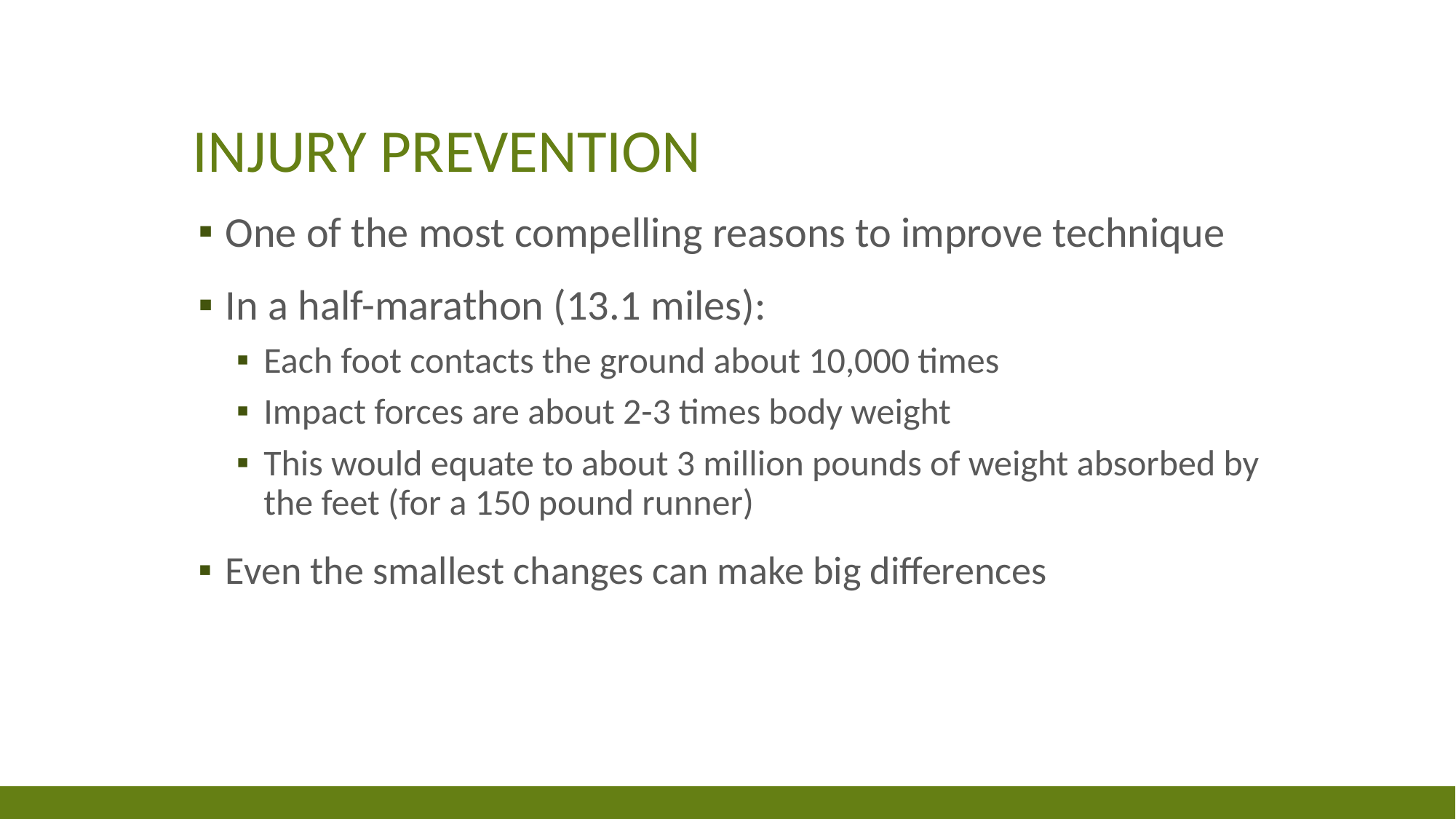

# Injury Prevention
One of the most compelling reasons to improve technique
In a half-marathon (13.1 miles):
Each foot contacts the ground about 10,000 times
Impact forces are about 2-3 times body weight
This would equate to about 3 million pounds of weight absorbed by the feet (for a 150 pound runner)
Even the smallest changes can make big differences